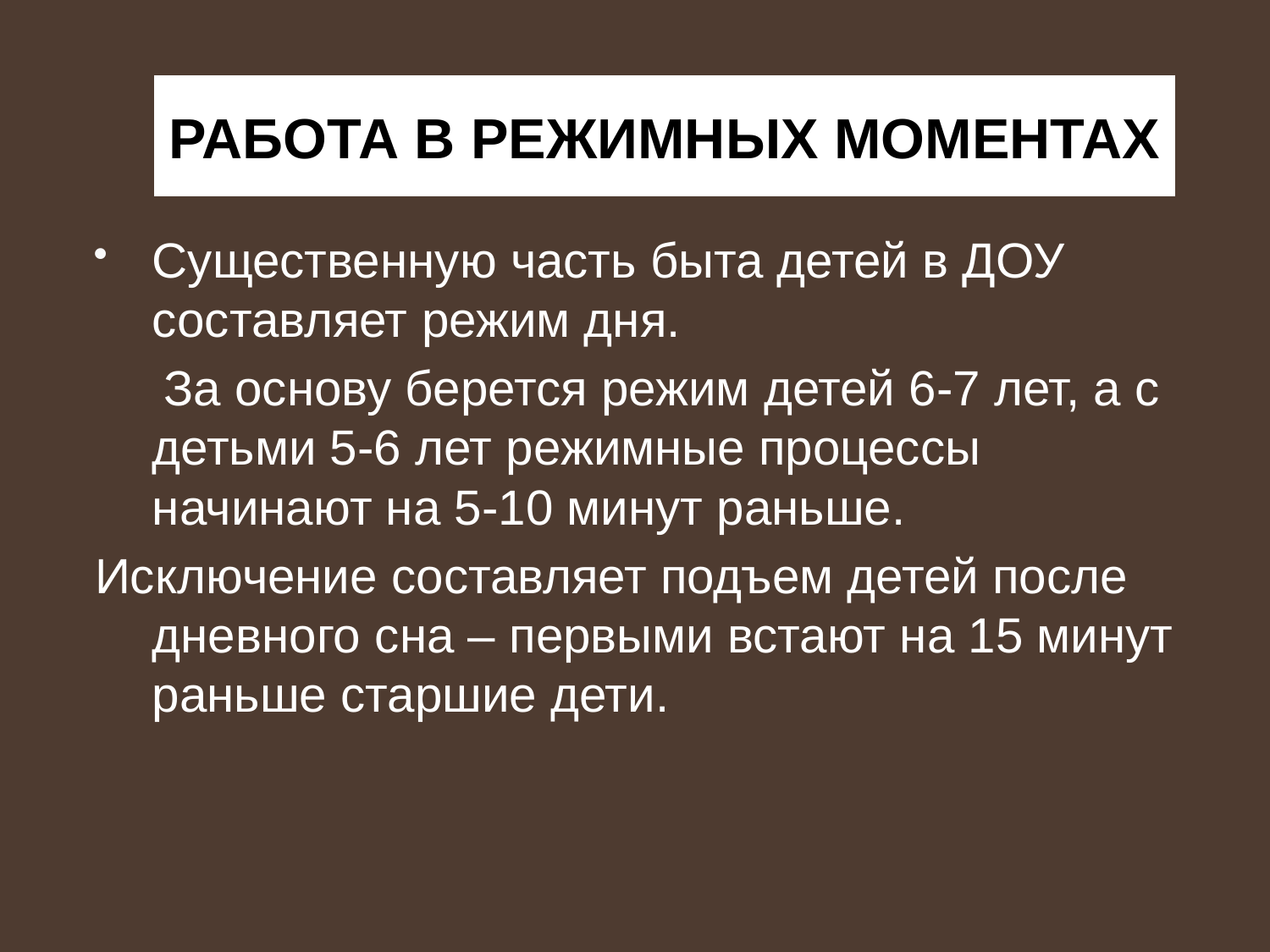

#
РАБОТА В РЕЖИМНЫХ МОМЕНТАХ
Существенную часть быта детей в ДОУ составляет режим дня.
     За основу берется режим детей 6-7 лет, а с детьми 5-6 лет режимные процессы начинают на 5-10 минут раньше.
Исключение составляет подъем детей после дневного сна – первыми встают на 15 минут раньше старшие дети.